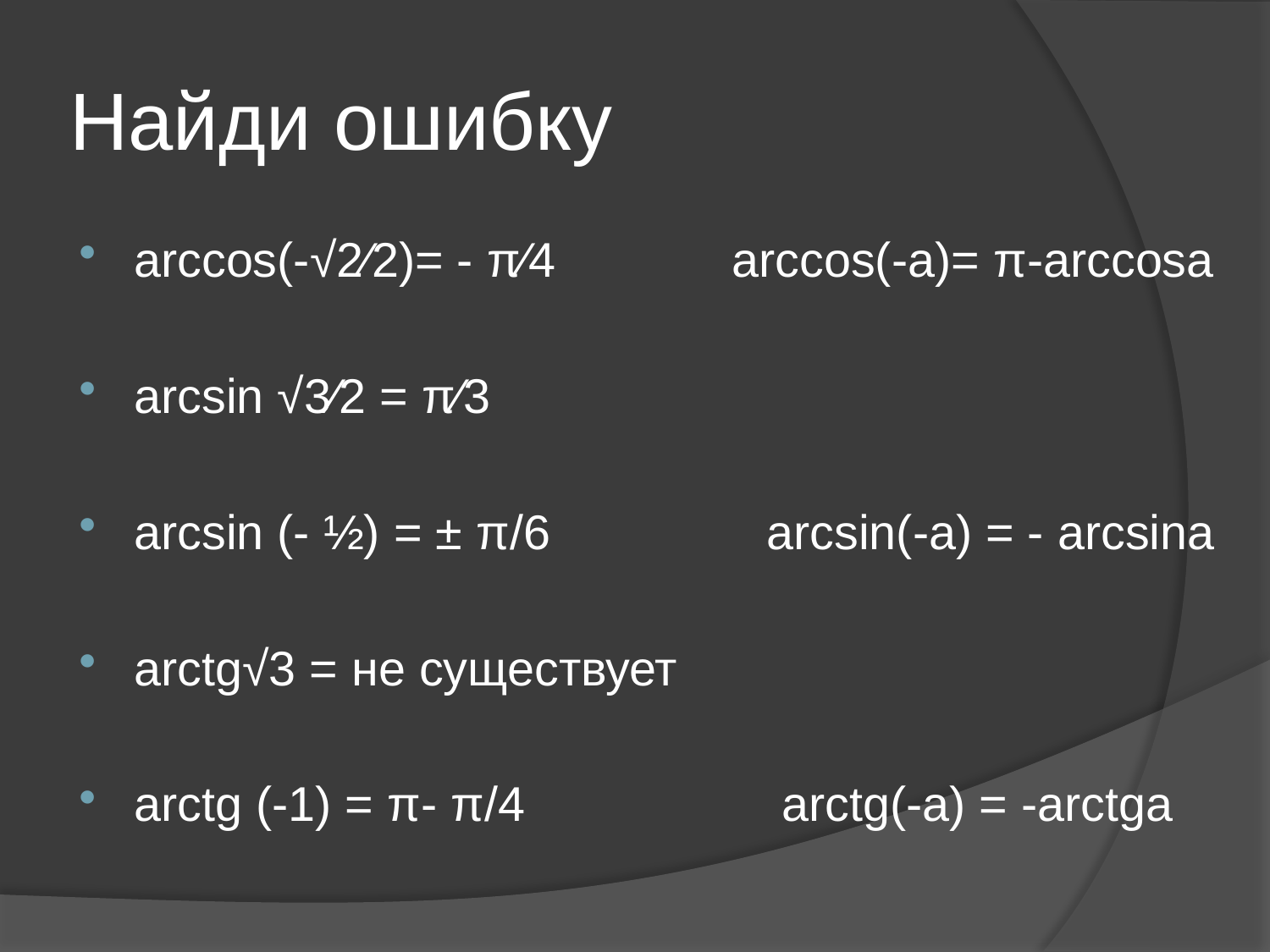

# Найди ошибку
arccos(-√2⁄2)= - π⁄4             arccos(-a)= π-arccosa

arcsin √3⁄2 = π⁄3

arcsin (- ½) = ± π/6                arcsin(-a) = - arcsina

arctg√3 = не существует

arctg (-1) = π- π/4                   arctg(-a) = -arctga